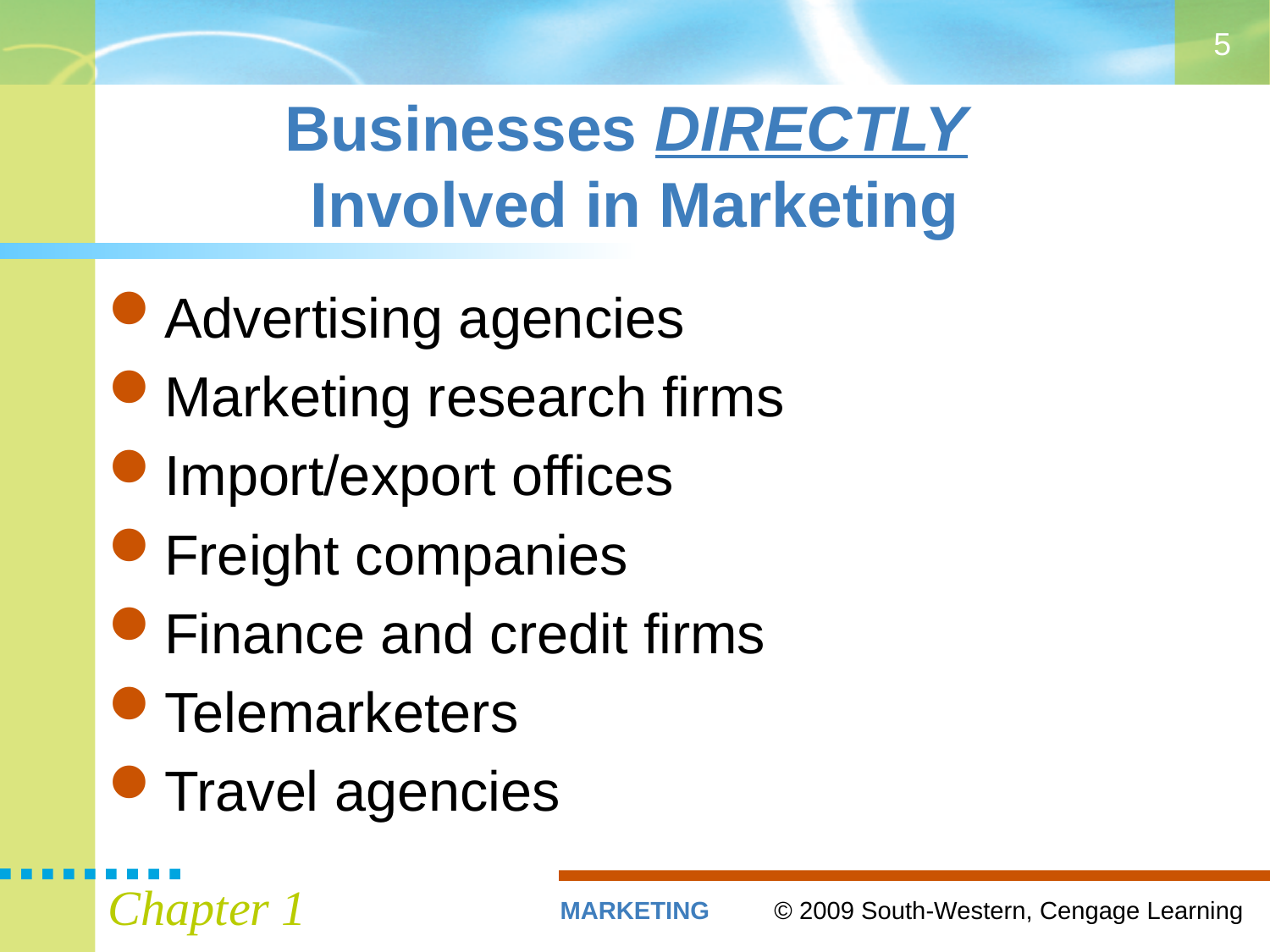

5
# Businesses DIRECTLY Involved in Marketing
Advertising agencies
Marketing research firms
Import/export offices
Freight companies
Finance and credit firms
Telemarketers
Travel agencies
Chapter 1